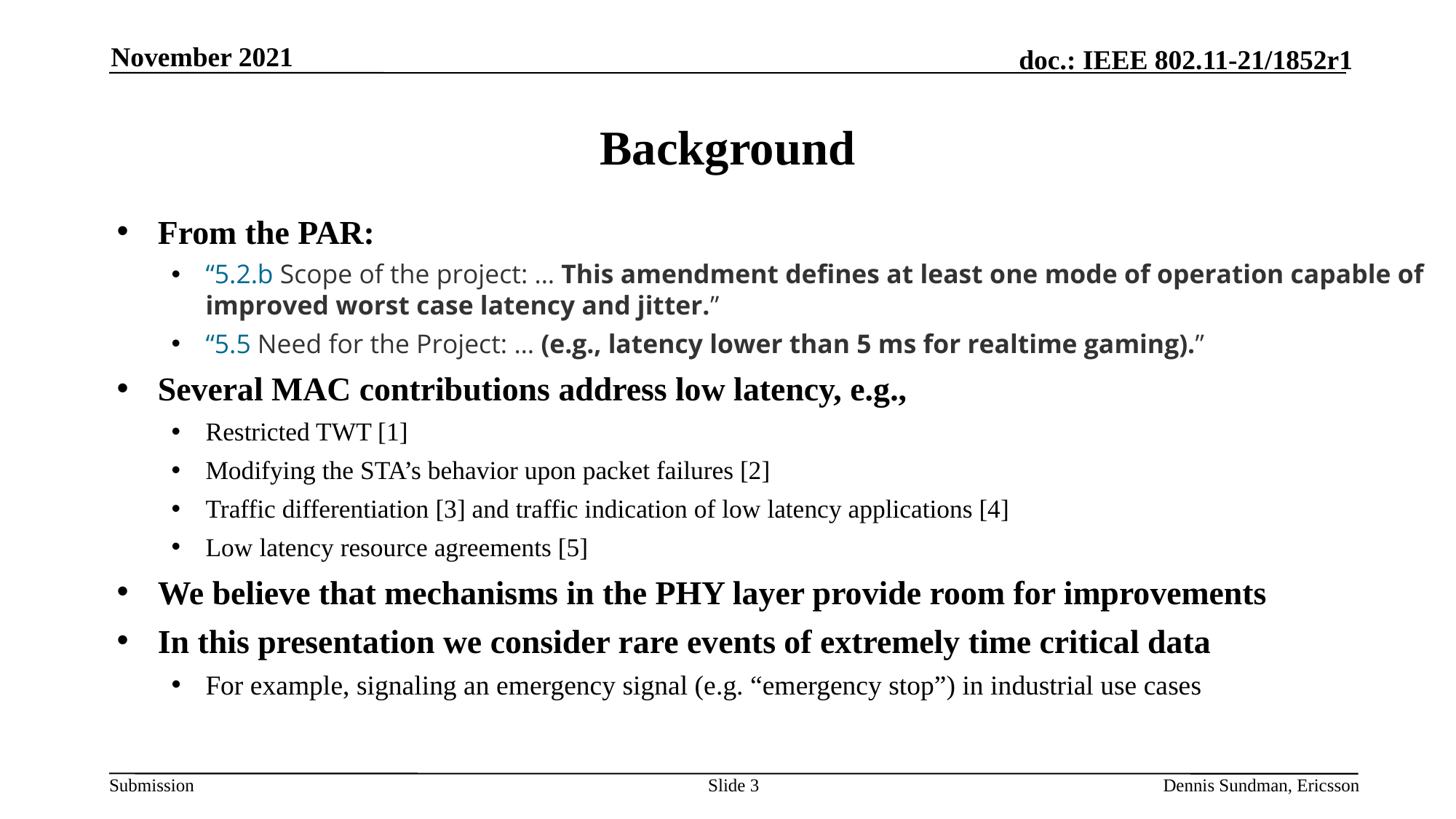

November 2021
# Background
From the PAR:
“5.2.b Scope of the project: … This amendment defines at least one mode of operation capable of improved worst case latency and jitter.”
“5.5 Need for the Project: … (e.g., latency lower than 5 ms for realtime gaming).”
Several MAC contributions address low latency, e.g.,
Restricted TWT [1]
Modifying the STA’s behavior upon packet failures [2]
Traffic differentiation [3] and traffic indication of low latency applications [4]
Low latency resource agreements [5]
We believe that mechanisms in the PHY layer provide room for improvements
In this presentation we consider rare events of extremely time critical data
For example, signaling an emergency signal (e.g. “emergency stop”) in industrial use cases

Slide 3
Dennis Sundman, Ericsson